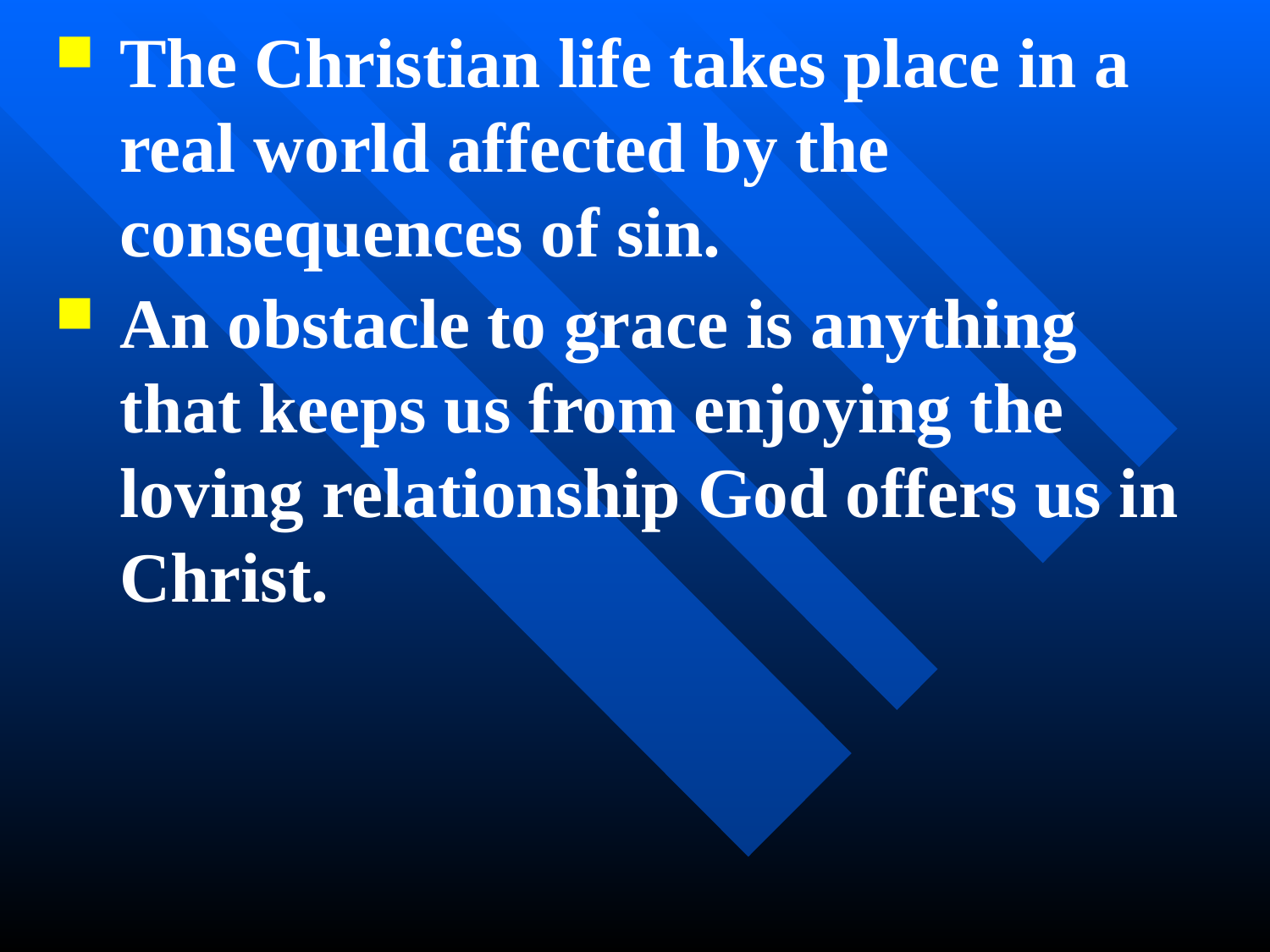

The Christian life takes place in a real world affected by the consequences of sin.
An obstacle to grace is anything that keeps us from enjoying the loving relationship God offers us in Christ.